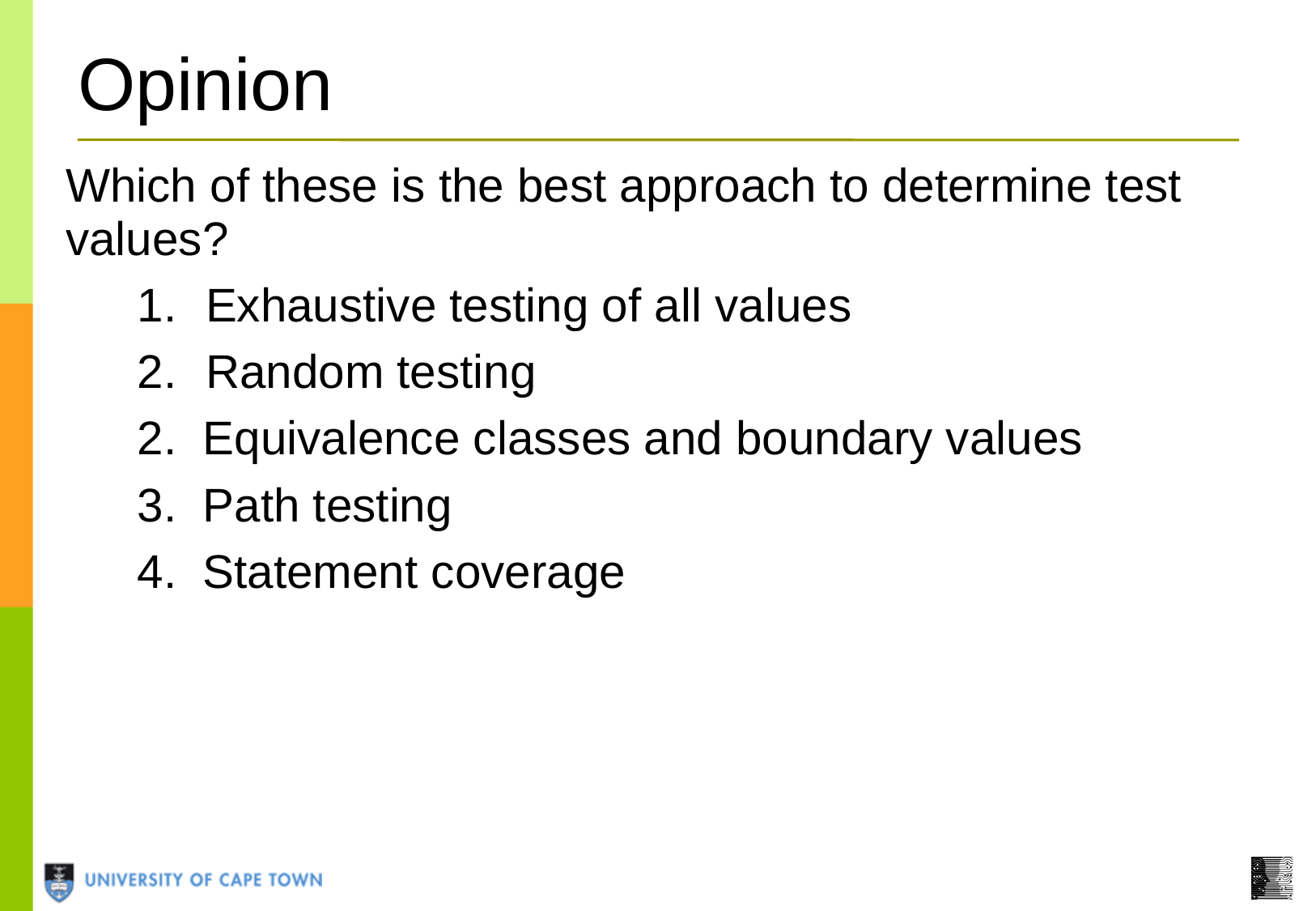

Opinion
Which of these is the best approach to determine test values?
Exhaustive testing of all values
Random testing
2.  Equivalence classes and boundary values
3.  Path testing
4.  Statement coverage